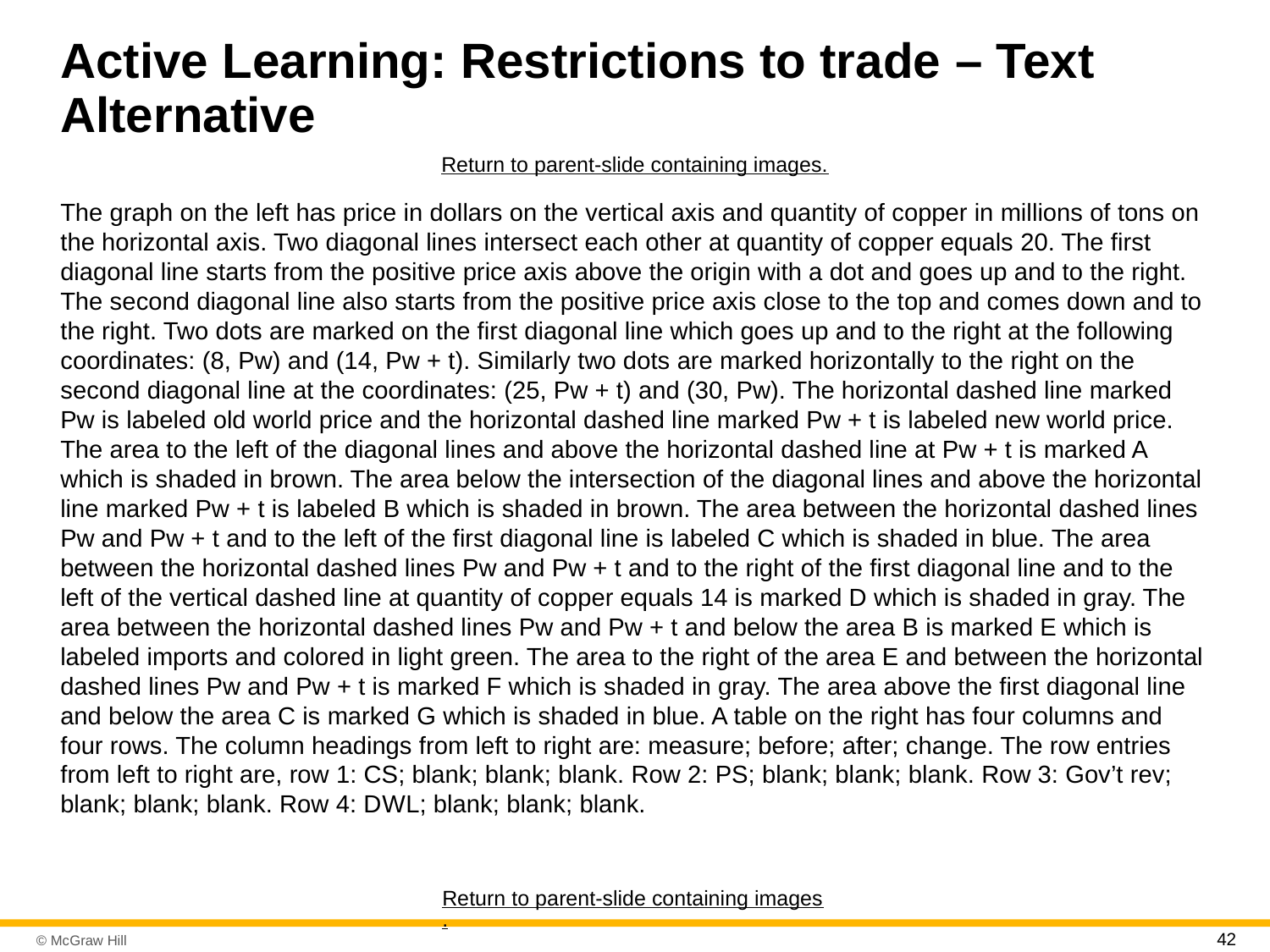

# Active Learning: Restrictions to trade – Text Alternative
Return to parent-slide containing images.
The graph on the left has price in dollars on the vertical axis and quantity of copper in millions of tons on the horizontal axis. Two diagonal lines intersect each other at quantity of copper equals 20. The first diagonal line starts from the positive price axis above the origin with a dot and goes up and to the right. The second diagonal line also starts from the positive price axis close to the top and comes down and to the right. Two dots are marked on the first diagonal line which goes up and to the right at the following coordinates: (8, Pw) and (14, Pw + t). Similarly two dots are marked horizontally to the right on the second diagonal line at the coordinates: (25, Pw + t) and (30, Pw). The horizontal dashed line marked Pw is labeled old world price and the horizontal dashed line marked Pw + t is labeled new world price. The area to the left of the diagonal lines and above the horizontal dashed line at Pw + t is marked A which is shaded in brown. The area below the intersection of the diagonal lines and above the horizontal line marked Pw + t is labeled B which is shaded in brown. The area between the horizontal dashed lines Pw and Pw + t and to the left of the first diagonal line is labeled C which is shaded in blue. The area between the horizontal dashed lines Pw and Pw + t and to the right of the first diagonal line and to the left of the vertical dashed line at quantity of copper equals 14 is marked D which is shaded in gray. The area between the horizontal dashed lines Pw and Pw + t and below the area B is marked E which is labeled imports and colored in light green. The area to the right of the area E and between the horizontal dashed lines Pw and Pw + t is marked F which is shaded in gray. The area above the first diagonal line and below the area C is marked G which is shaded in blue. A table on the right has four columns and four rows. The column headings from left to right are: measure; before; after; change. The row entries from left to right are, row 1: CS; blank; blank; blank. Row 2: PS; blank; blank; blank. Row 3: Gov’t rev; blank; blank; blank. Row 4: D W L; blank; blank; blank.
Return to parent-slide containing images.